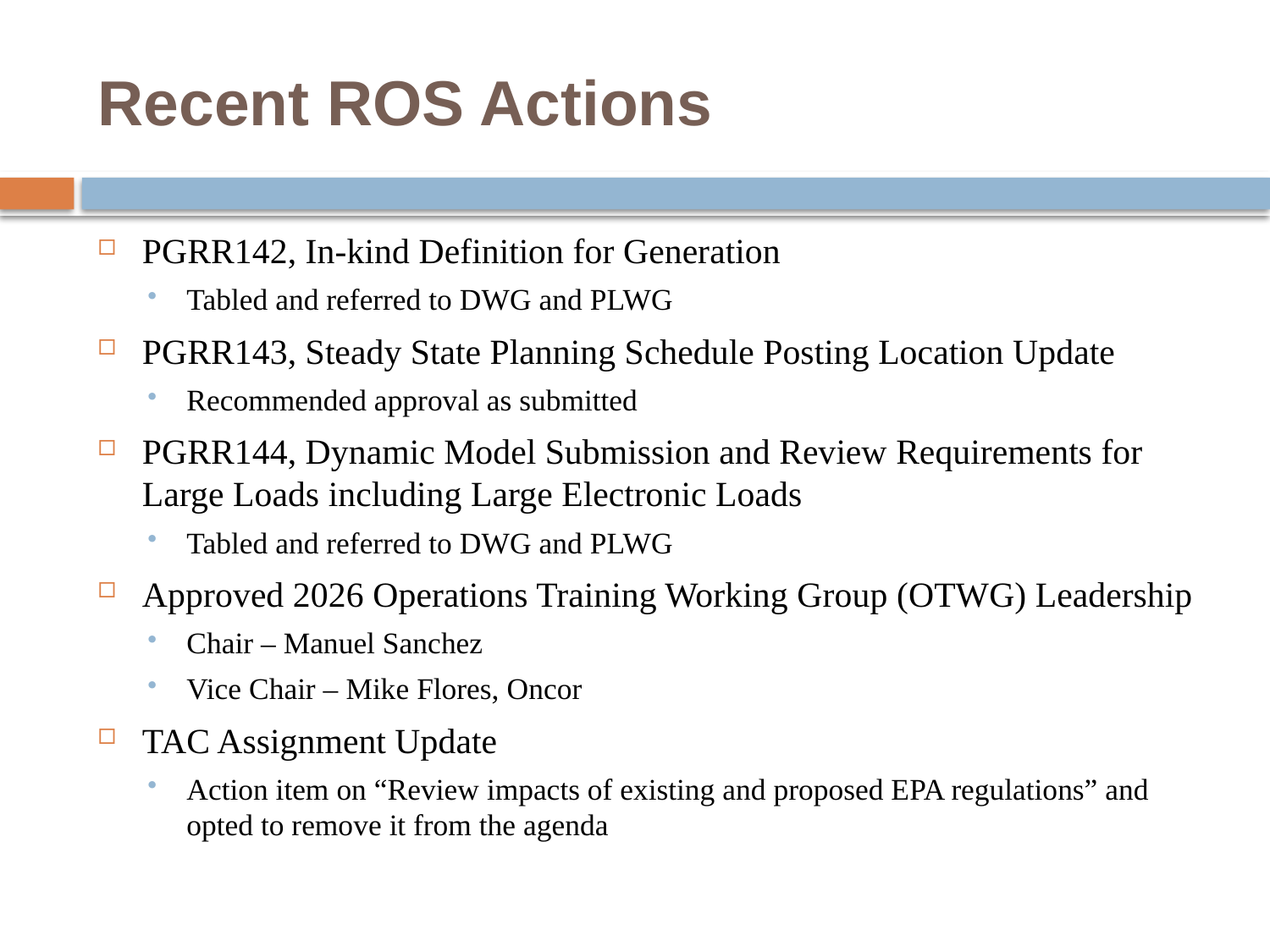

# Recent ROS Actions
PGRR142, In-kind Definition for Generation
Tabled and referred to DWG and PLWG
PGRR143, Steady State Planning Schedule Posting Location Update
Recommended approval as submitted
PGRR144, Dynamic Model Submission and Review Requirements for Large Loads including Large Electronic Loads
Tabled and referred to DWG and PLWG
Approved 2026 Operations Training Working Group (OTWG) Leadership
Chair – Manuel Sanchez
Vice Chair – Mike Flores, Oncor
TAC Assignment Update
Action item on “Review impacts of existing and proposed EPA regulations” and opted to remove it from the agenda